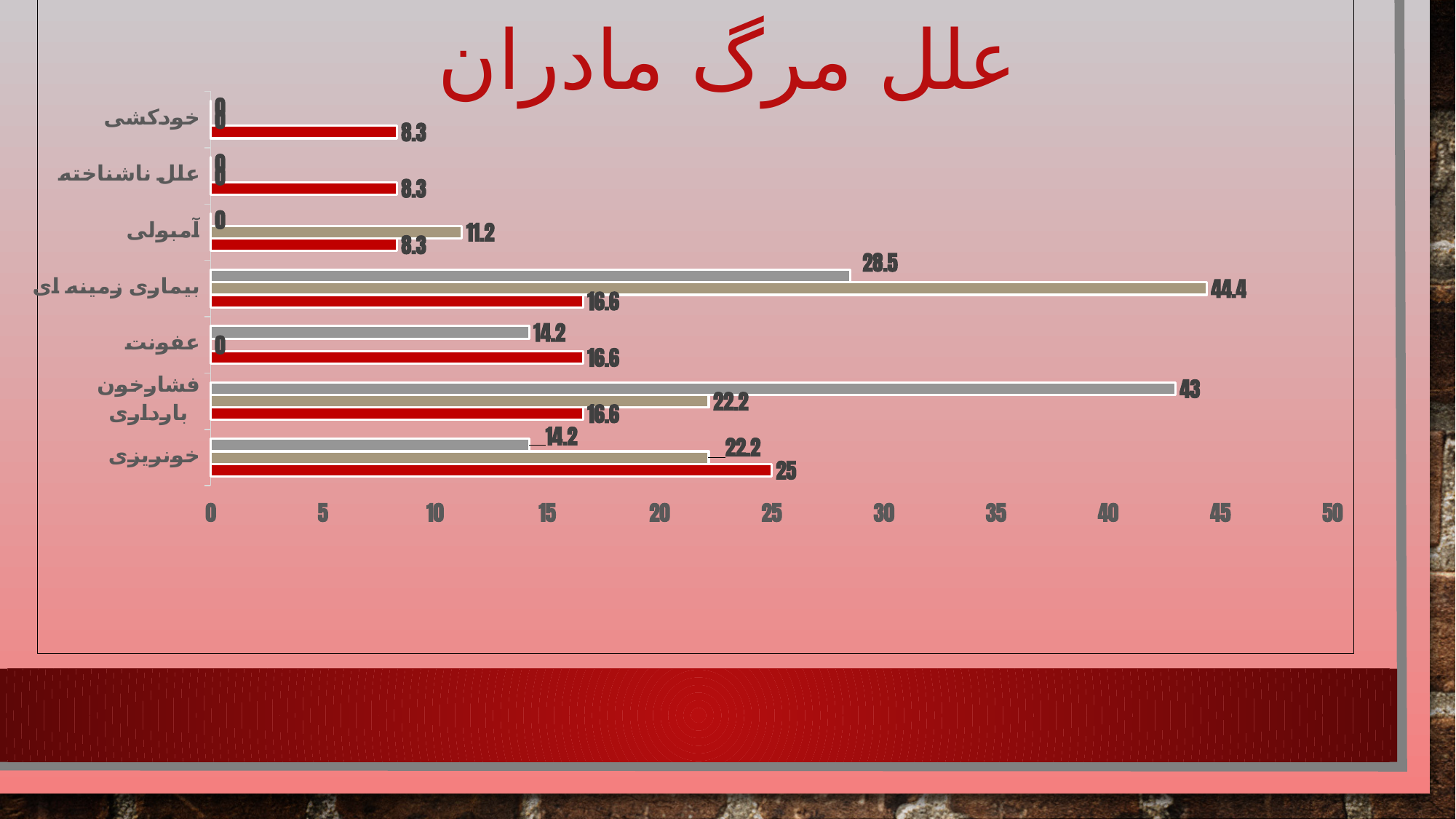

# علل مرگ مادران

### Chart

| Category | 95 | 96 | 97 |
|---|---|---|---|
| خونریزی | 25.0 | 22.2 | 14.2 |
| فشارخون بارداری | 16.6 | 22.2 | 43.0 |
| عفونت | 16.6 | 0.0 | 14.2 |
| بیماری زمینه ای | 16.6 | 44.4 | 28.5 |
| آمبولی | 8.3 | 11.2 | 0.0 |
| علل ناشناخته | 8.3 | 0.0 | 0.0 |
| خودکشی | 8.3 | 0.0 | 0.0 |